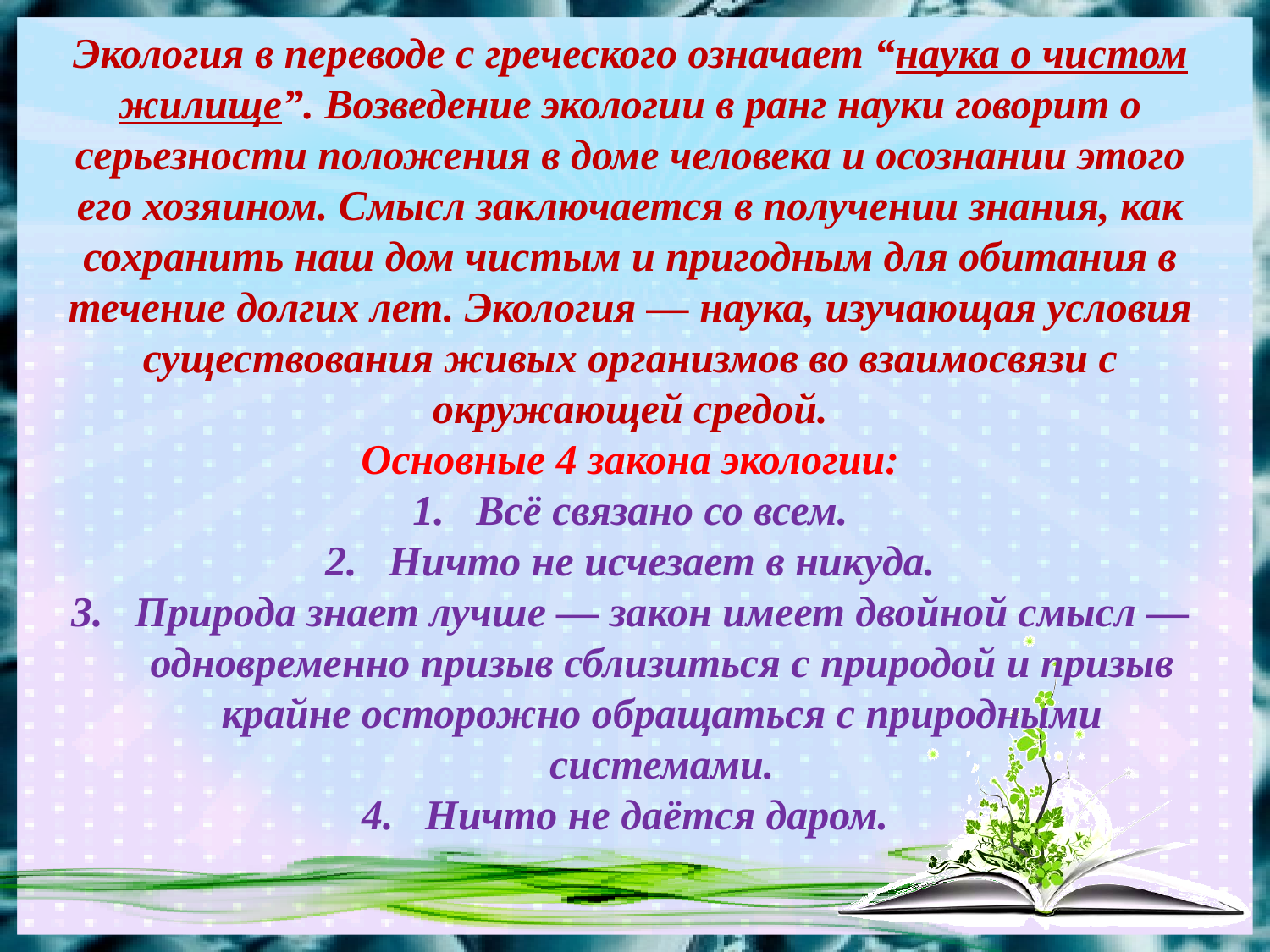

Экология в переводе с греческого означает “наука о чистом жилище”. Возведение экологии в ранг науки говорит о серьезности положения в доме человека и осознании этого его хозяином. Смысл заключается в получении знания, как сохранить наш дом чистым и пригодным для обитания в течение долгих лет. Экология — наука, изучающая условия существования живых организмов во взаимосвязи с окружающей средой.
Основные 4 закона экологии:
Всё связано со всем.
Ничто не исчезает в никуда.
Природа знает лучше — закон имеет двойной смысл — одновременно призыв сблизиться с природой и призыв крайне осторожно обращаться с природными системами.
Ничто не даётся даром.